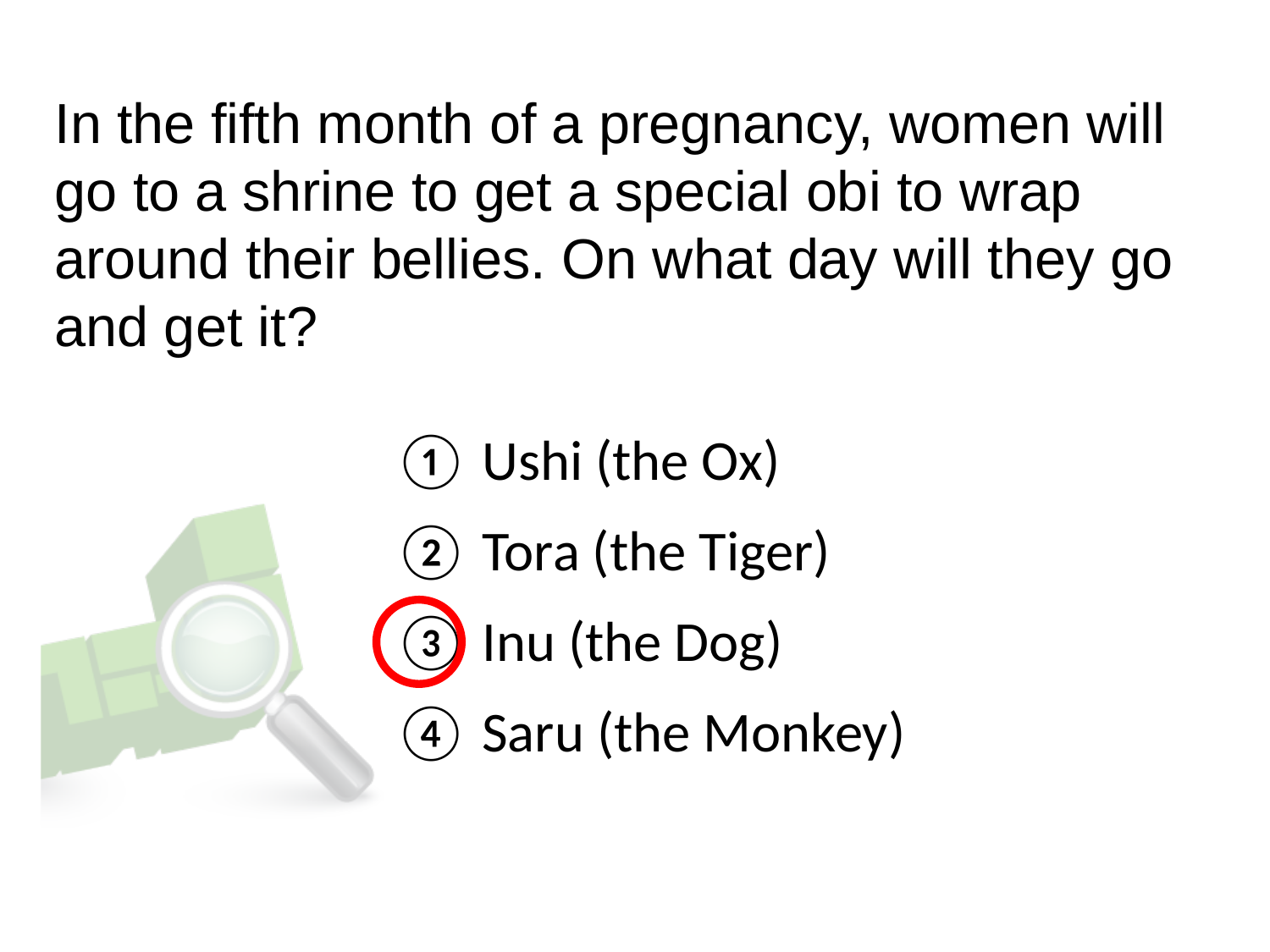

# In the fifth month of a pregnancy, women will go to a shrine to get a special obi to wrap around their bellies. On what day will they go and get it?
① Ushi (the Ox)
② Tora (the Tiger)
③ Inu (the Dog)
④ Saru (the Monkey)